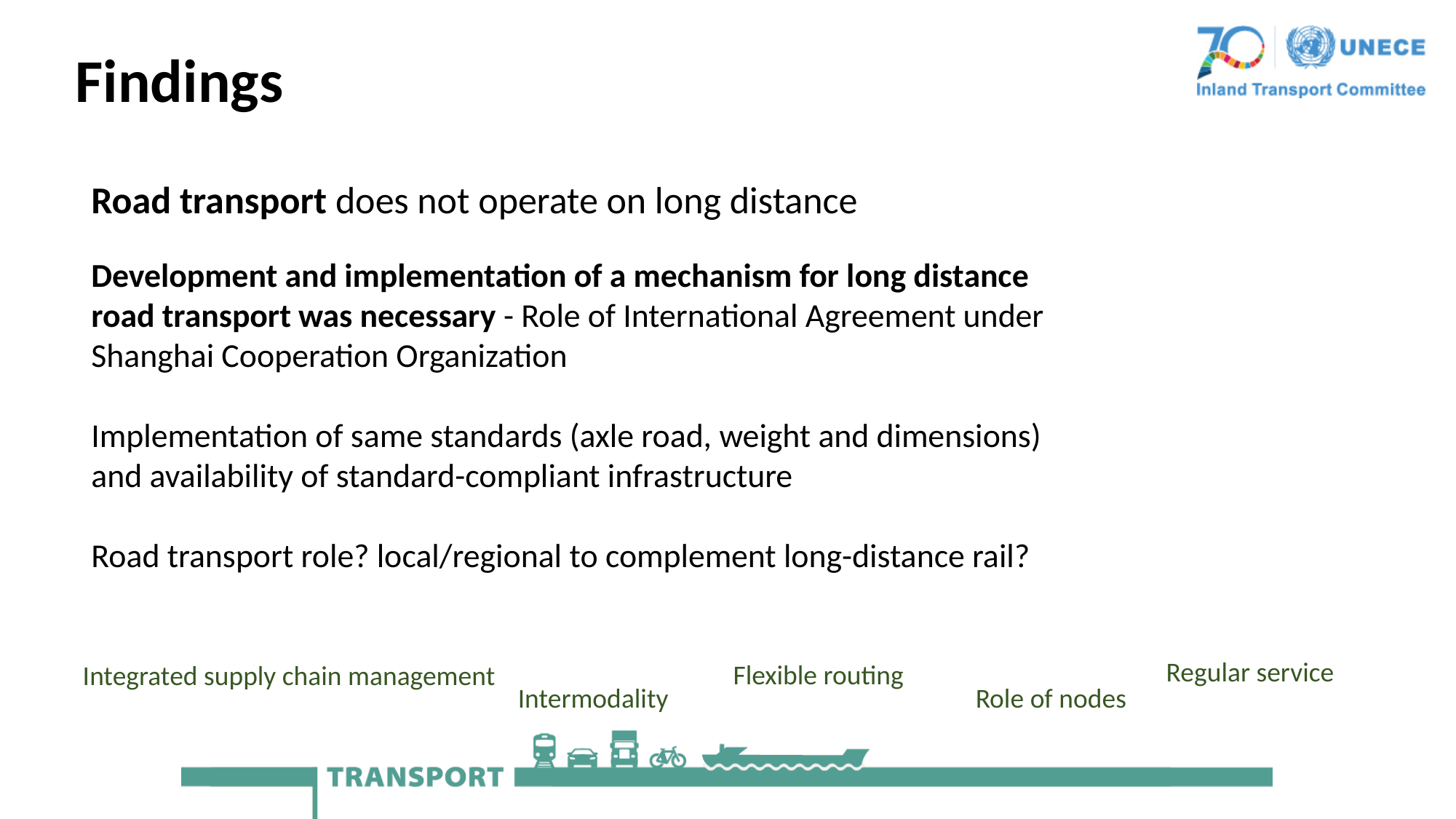

Findings

Road transport does not operate on long distance

Development and implementation of a mechanism for long distance
road transport was necessary - Role of International Agreement under
Shanghai Cooperation Organization

Implementation of same standards (axle road, weight and dimensions)
and availability of standard-compliant infrastructure

Road transport role? local/regional to complement long-distance rail?

Regular service
Flexible routing
Integrated supply chain management
Intermodality
Role of nodes